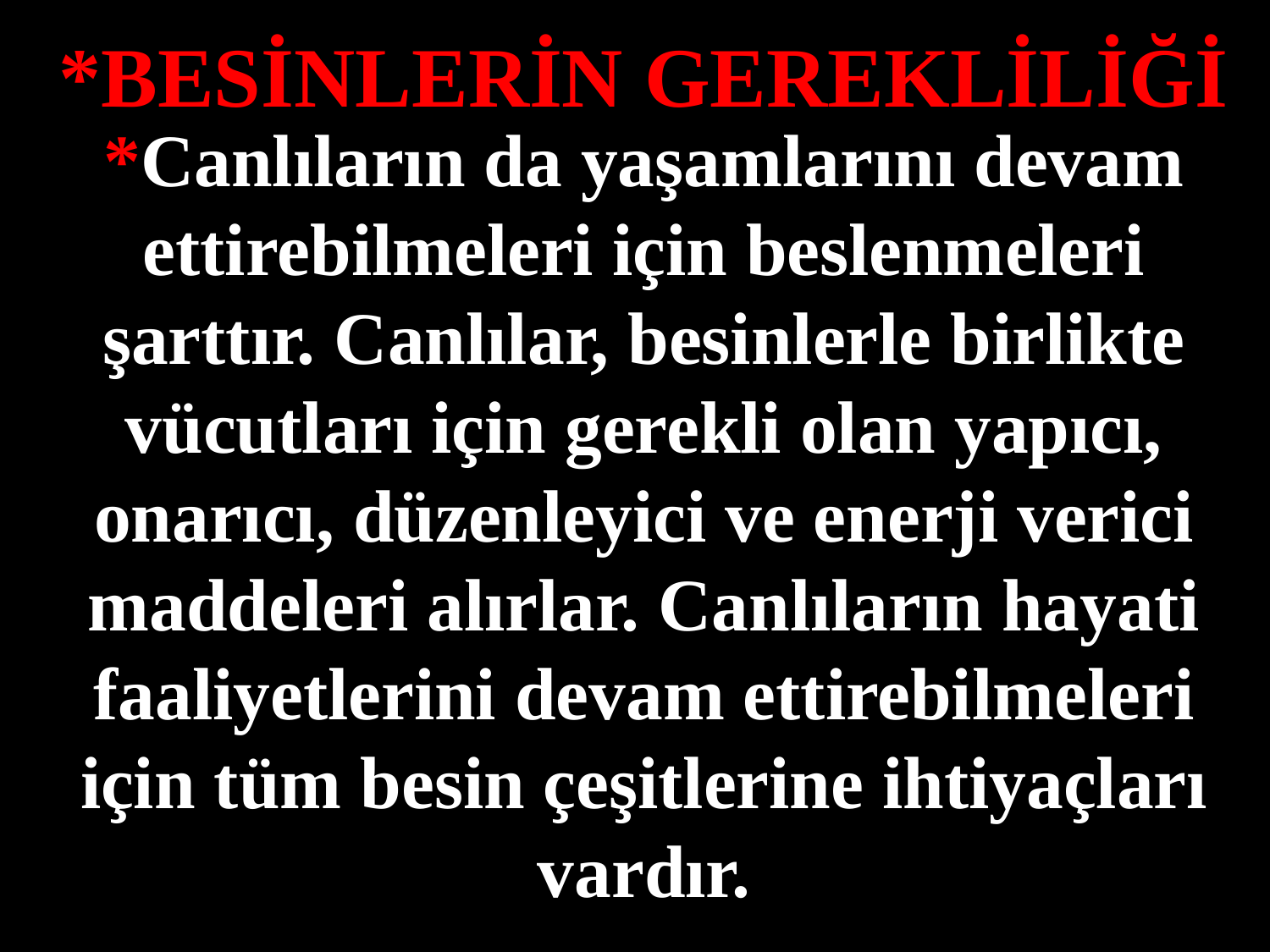

*BESİNLERİN GEREKLİLİĞİ
*Canlıların da yaşamlarını devam ettirebilmeleri için beslenmeleri şarttır. Canlılar, besinlerle birlikte vücutları için gerekli olan yapıcı, onarıcı, düzenleyici ve enerji verici maddeleri alırlar. Canlıların hayati faaliyetlerini devam ettirebilmeleri için tüm besin çeşitlerine ihtiyaçları vardır.
#